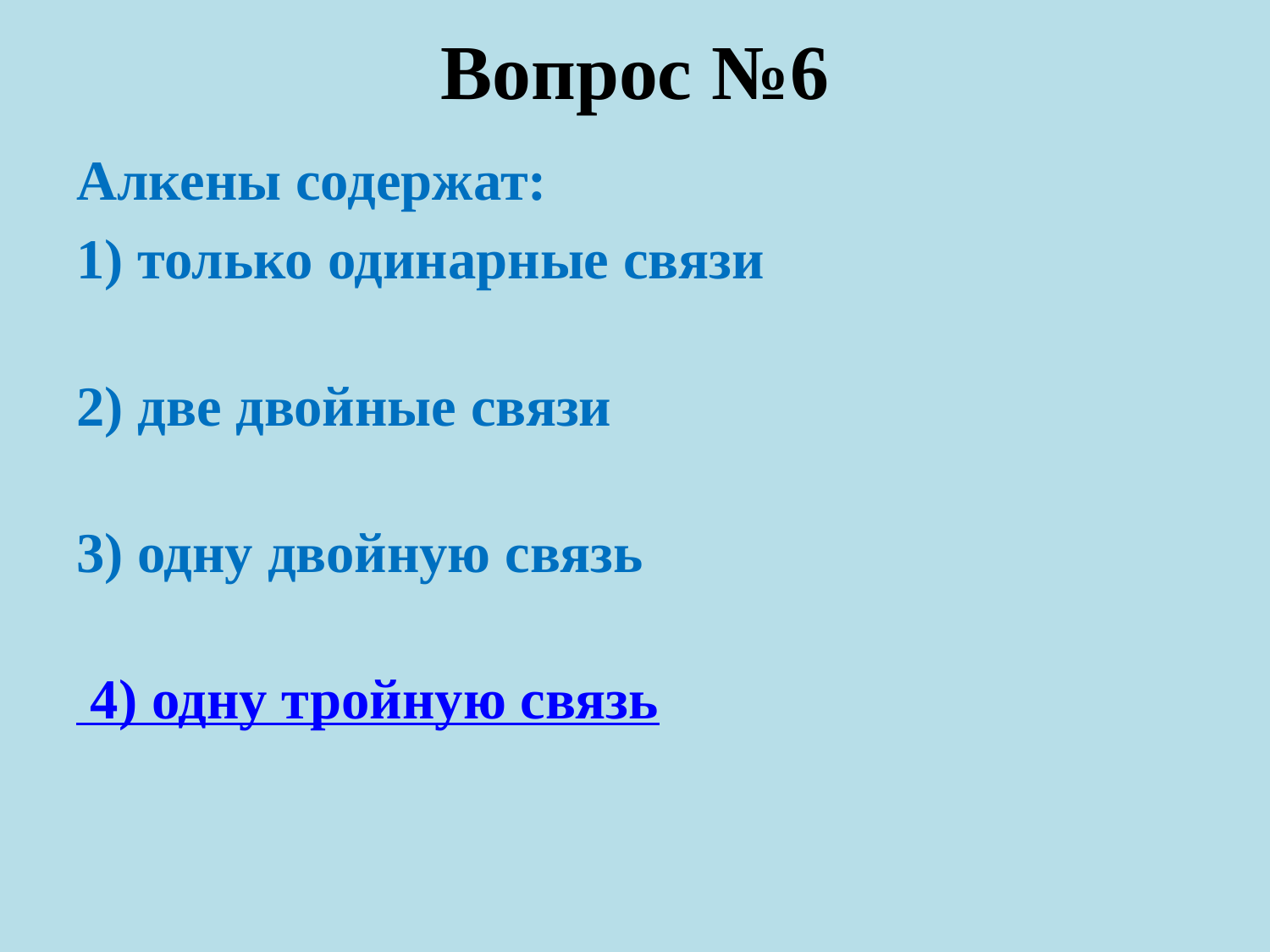

# Вопрос №6
Алкены содержат:
1) только одинарные связи
2) две двойные связи
3) одну двойную связь
 4) одну тройную связь